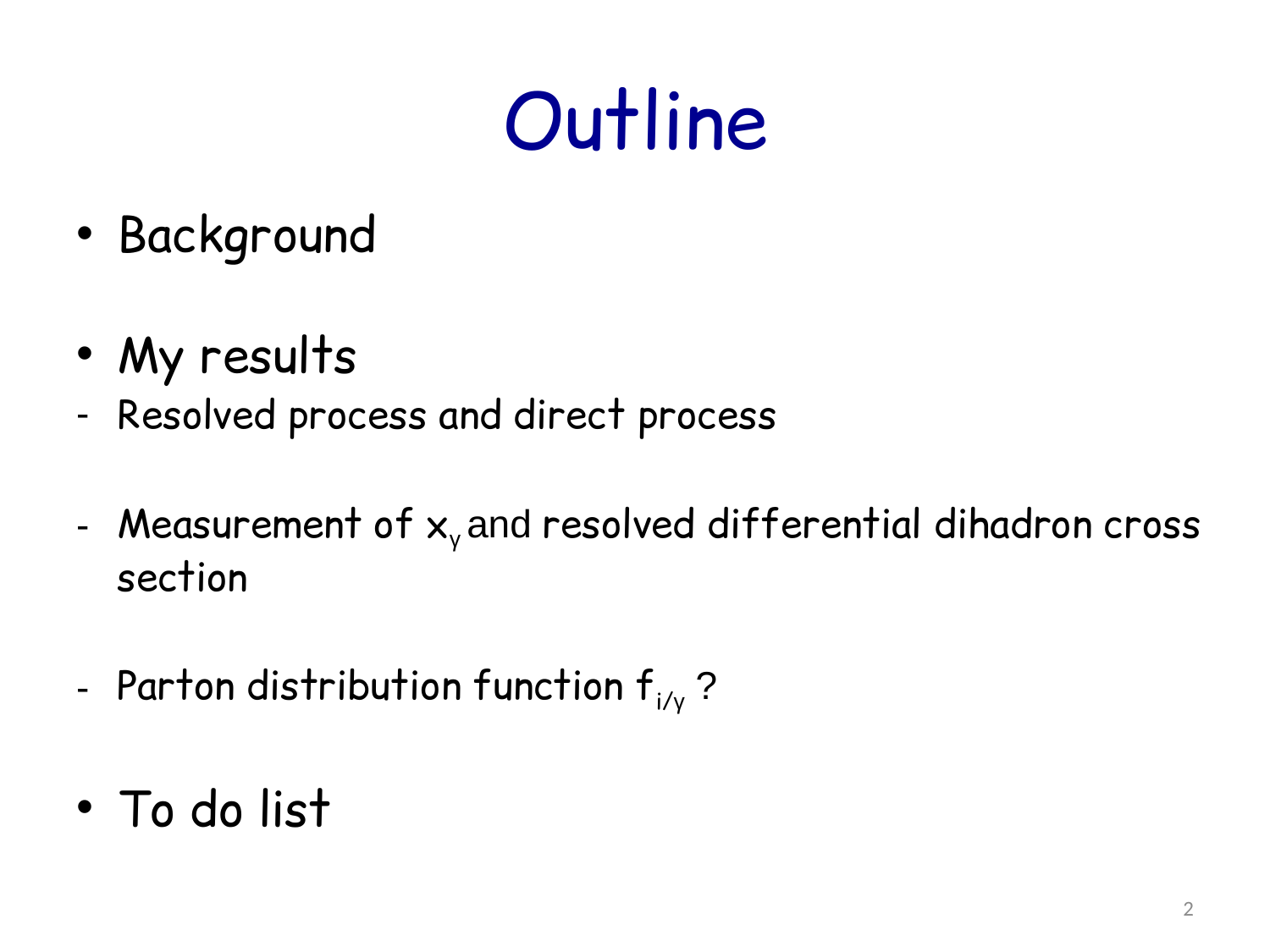

# Outline
Background

My results
Resolved process and direct process

Measurement of xγ and resolved differential dihadron cross section

Parton distribution function fi/γ ?

To do list

2